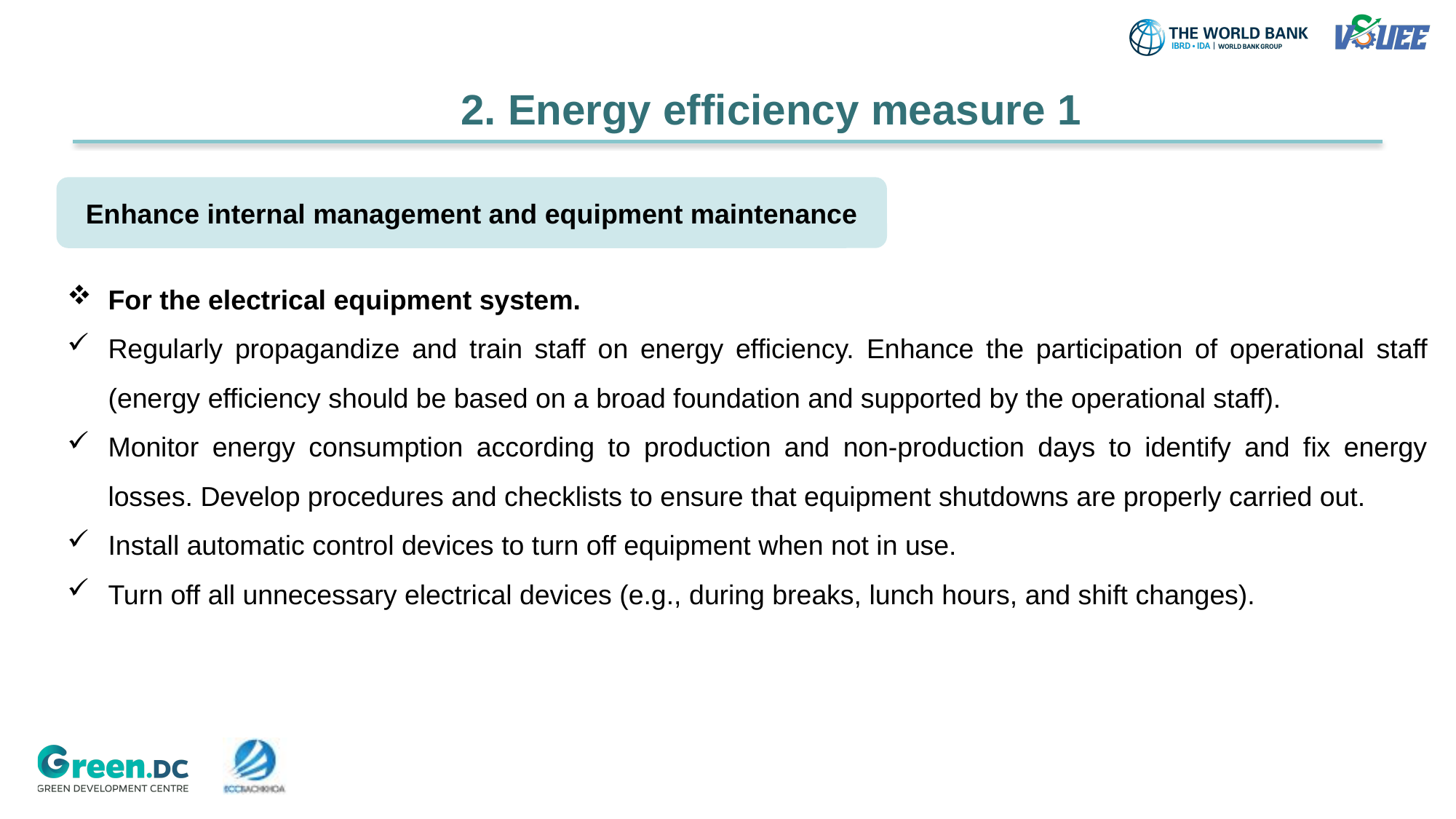

2. Energy efficiency measure 1
Enhance internal management and equipment maintenance
For the electrical equipment system.
Regularly propagandize and train staff on energy efficiency. Enhance the participation of operational staff (energy efficiency should be based on a broad foundation and supported by the operational staff).
Monitor energy consumption according to production and non-production days to identify and fix energy losses. Develop procedures and checklists to ensure that equipment shutdowns are properly carried out.
Install automatic control devices to turn off equipment when not in use.
Turn off all unnecessary electrical devices (e.g., during breaks, lunch hours, and shift changes).